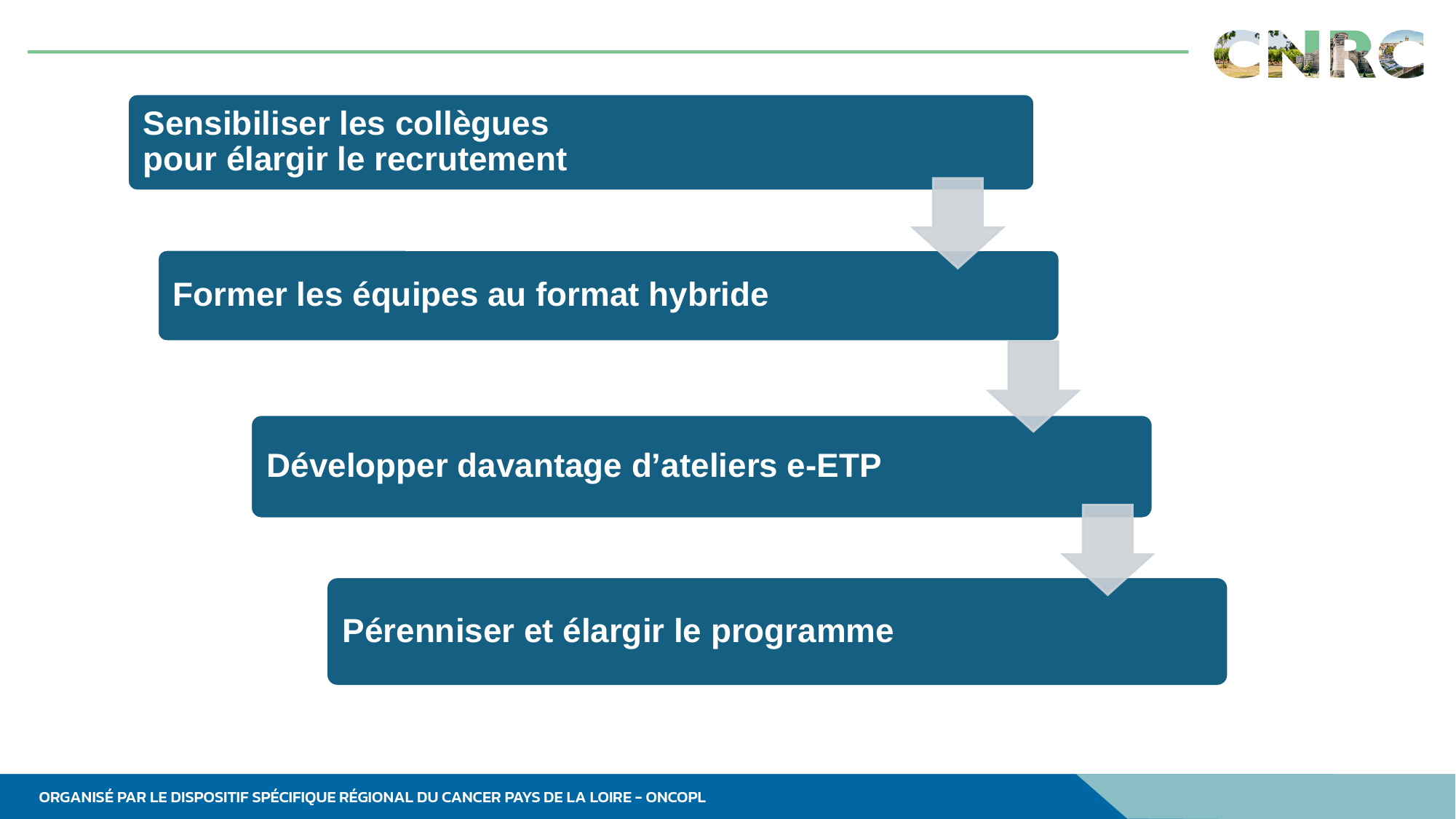

Sensibiliser les collègues
pour élargir le recrutement
Former les équipes au format hybride
Développer davantage d’ateliers e-ETP
Pérenniser et élargir le programme